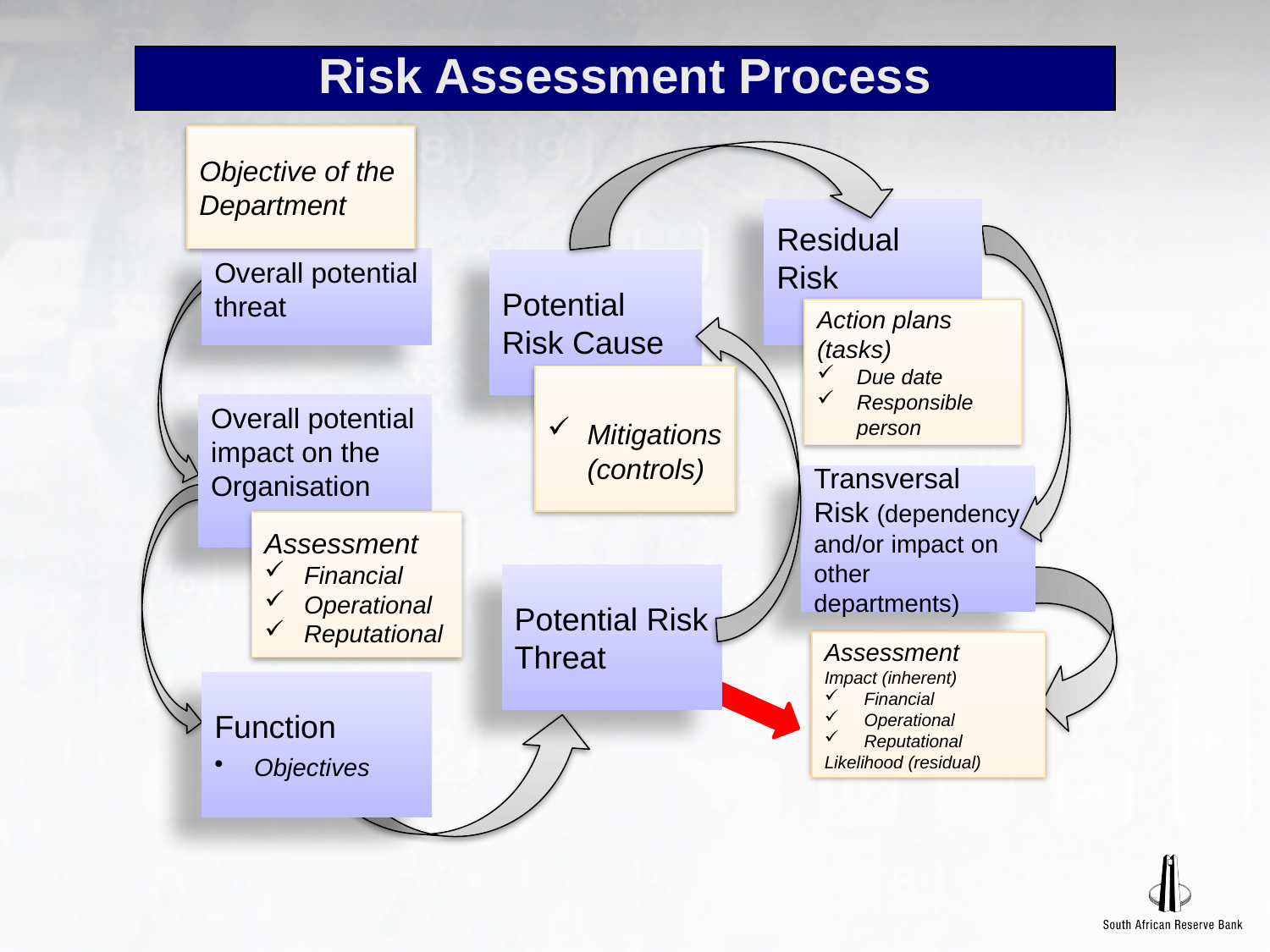

# Risk Assessment Process
Objective of the Department

Residual Risk

Overall potential threat
Potential Risk Cause

Action plans (tasks)
Due date
Responsible person

Overall potential impact on the Organisation

Assessment
Financial
Operational
Reputational

Potential Risk Threat

Assessment
Impact (inherent)
Financial
Operational
Reputational
Likelihood (residual)

Function
Objectives

Mitigations (controls)

Transversal Risk (dependency and/or impact on other departments)